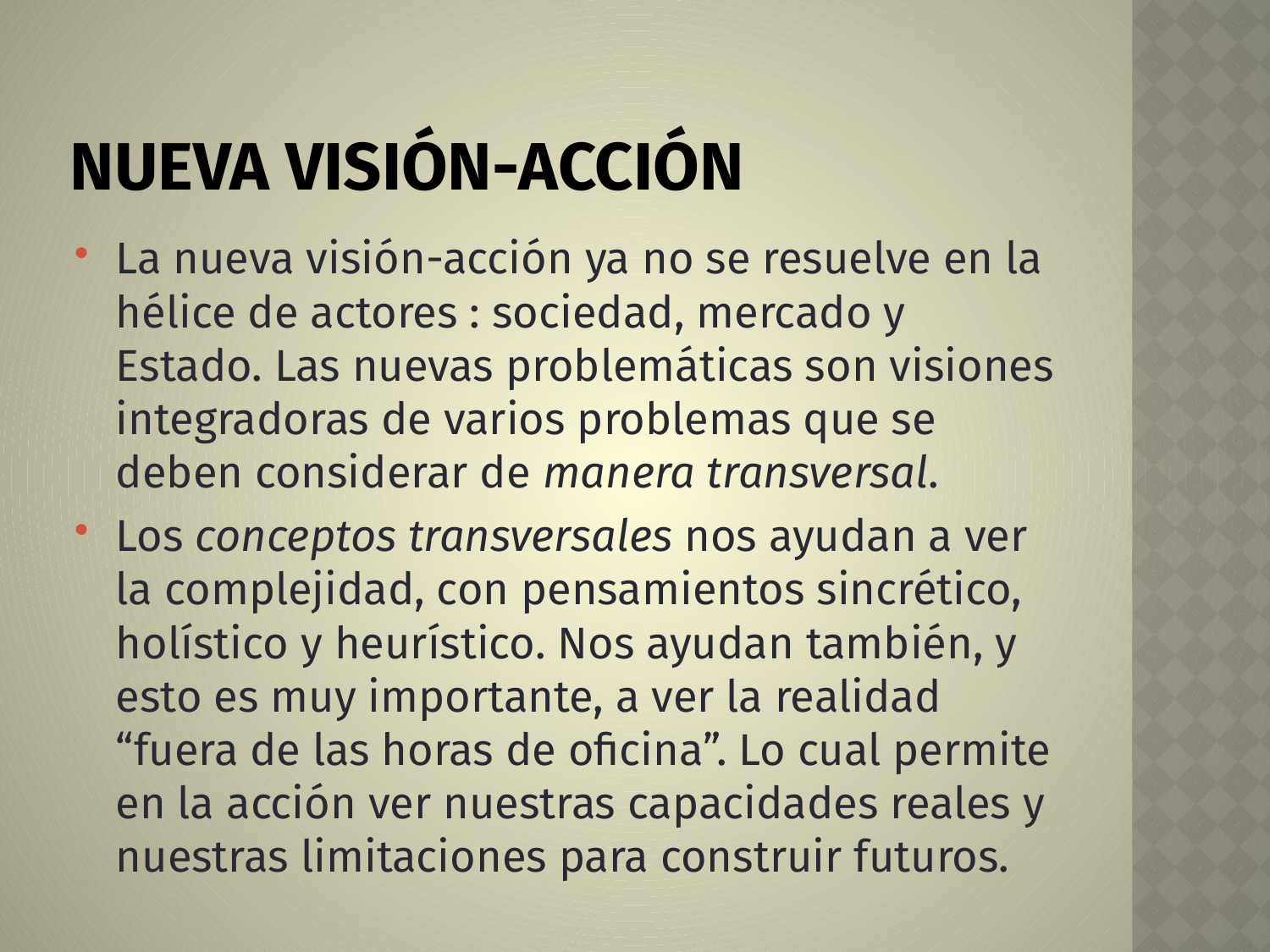

# Nueva visión-acción
La nueva visión-acción ya no se resuelve en la hélice de actores : sociedad, mercado y Estado. Las nuevas problemáticas son visiones integradoras de varios problemas que se deben considerar de manera transversal.
Los conceptos transversales nos ayudan a ver la complejidad, con pensamientos sincrético, holístico y heurístico. Nos ayudan también, y esto es muy importante, a ver la realidad “fuera de las horas de oficina”. Lo cual permite en la acción ver nuestras capacidades reales y nuestras limitaciones para construir futuros.